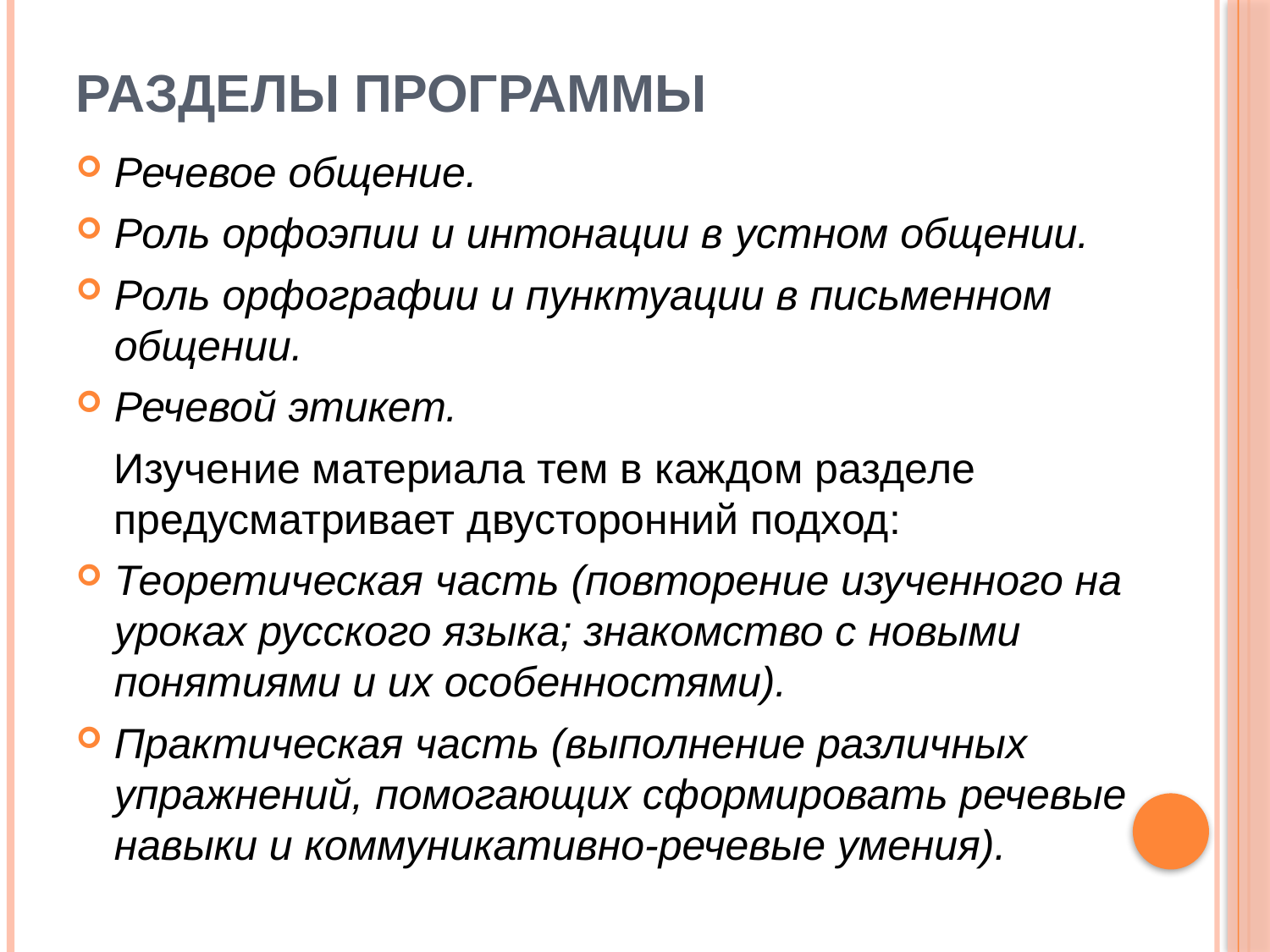

# Разделы программы
Речевое общение.
Роль орфоэпии и интонации в устном общении.
Роль орфографии и пунктуации в письменном общении.
Речевой этикет.
	Изучение материала тем в каждом разделе предусматривает двусторонний подход:
Теоретическая часть (повторение изученного на уроках русского языка; знакомство с новыми понятиями и их особенностями).
Практическая часть (выполнение различных упражнений, помогающих сформировать речевые навыки и коммуникативно-речевые умения).